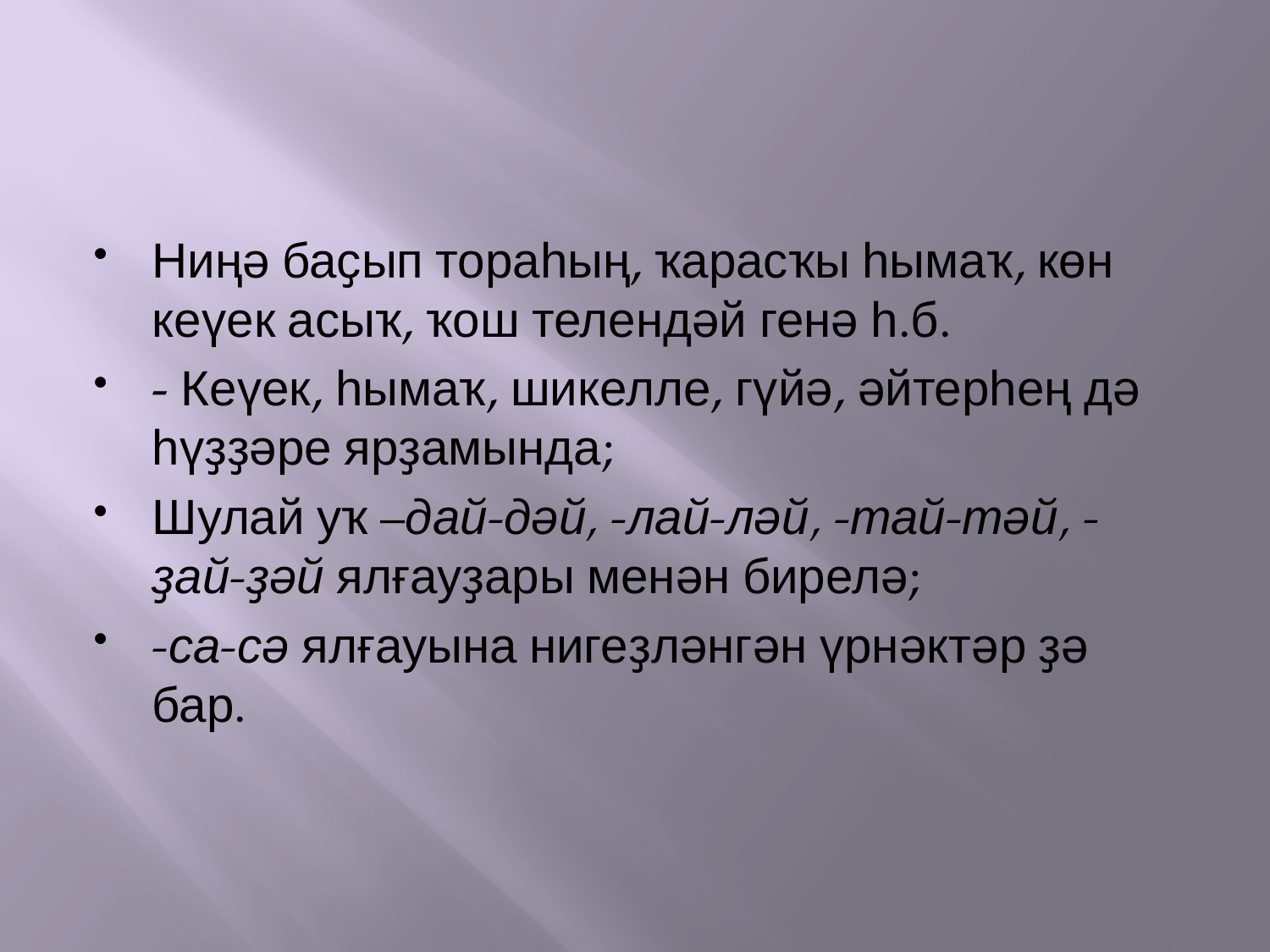

#
Ниңә баҫып тораһың, ҡарасҡы һымаҡ, көн кеүек асыҡ, ҡош телендәй генә һ.б.
- Кеүек, һымаҡ, шикелле, гүйә, әйтерһең дә һүҙҙәре ярҙамында;
Шулай уҡ –дай-дәй, -лай-ләй, -тай-тәй, -ҙай-ҙәй ялғауҙары менән бирелә;
-са-сә ялғауына нигеҙләнгән үрнәктәр ҙә бар.